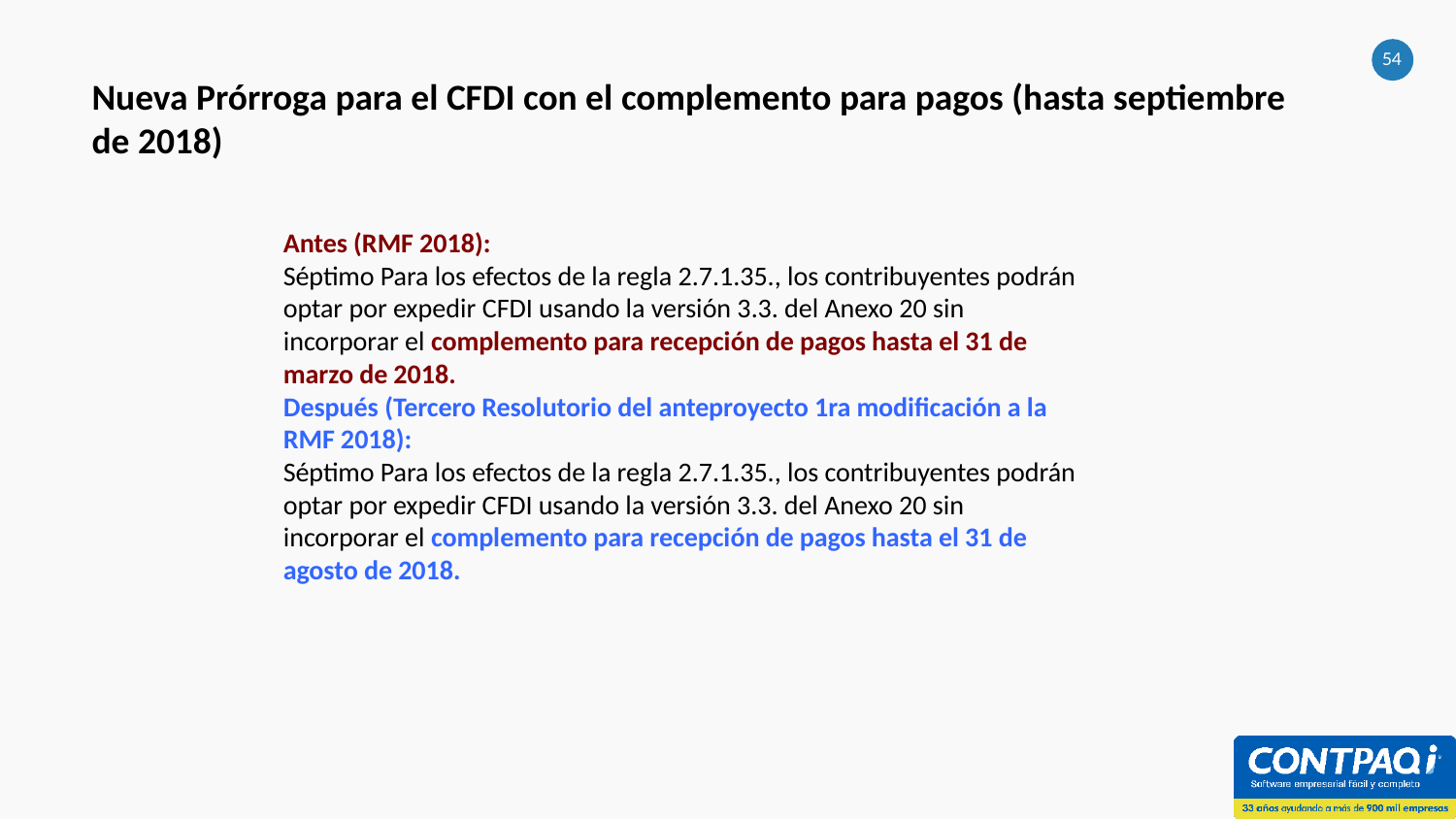

Nueva Prórroga para el CFDI con el complemento para pagos (hasta septiembre de 2018)
Antes (RMF 2018):
Séptimo Para los efectos de la regla 2.7.1.35., los contribuyentes podrán optar por expedir CFDI usando la versión 3.3. del Anexo 20 sin incorporar el complemento para recepción de pagos hasta el 31 de marzo de 2018.
Después (Tercero Resolutorio del anteproyecto 1ra modificación a la RMF 2018):
Séptimo Para los efectos de la regla 2.7.1.35., los contribuyentes podrán optar por expedir CFDI usando la versión 3.3. del Anexo 20 sin incorporar el complemento para recepción de pagos hasta el 31 de agosto de 2018.